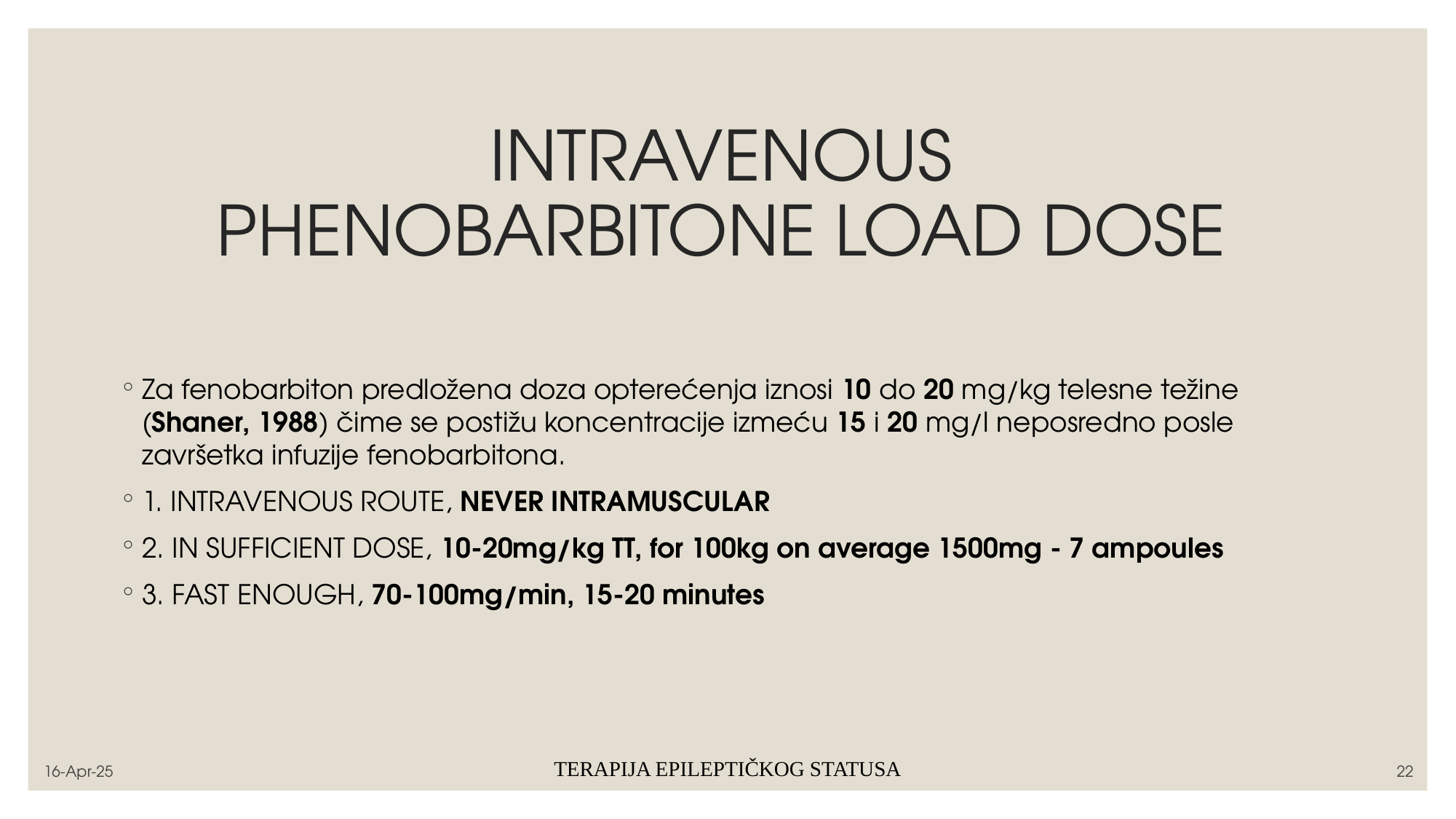

# INTRAVENOUS PHENOBARBITONE LOAD DOSE
Za fenobarbiton predložena doza opterećenja iznosi 10 do 20 mg/kg telesne težine (Shaner, 1988) čime se postižu koncentracije izmeću 15 i 20 mg/l neposredno posle završetka infuzije fenobarbitona.
1. INTRAVENOUS ROUTE, NEVER INTRAMUSCULAR
2. IN SUFFICIENT DOSE, 10-20mg/kg TT, for 100kg on average 1500mg - 7 ampoules
3. FAST ENOUGH, 70-100mg/min, 15-20 minutes
16-Apr-25
TERAPIJA EPILEPTIČKOG STATUSA
22